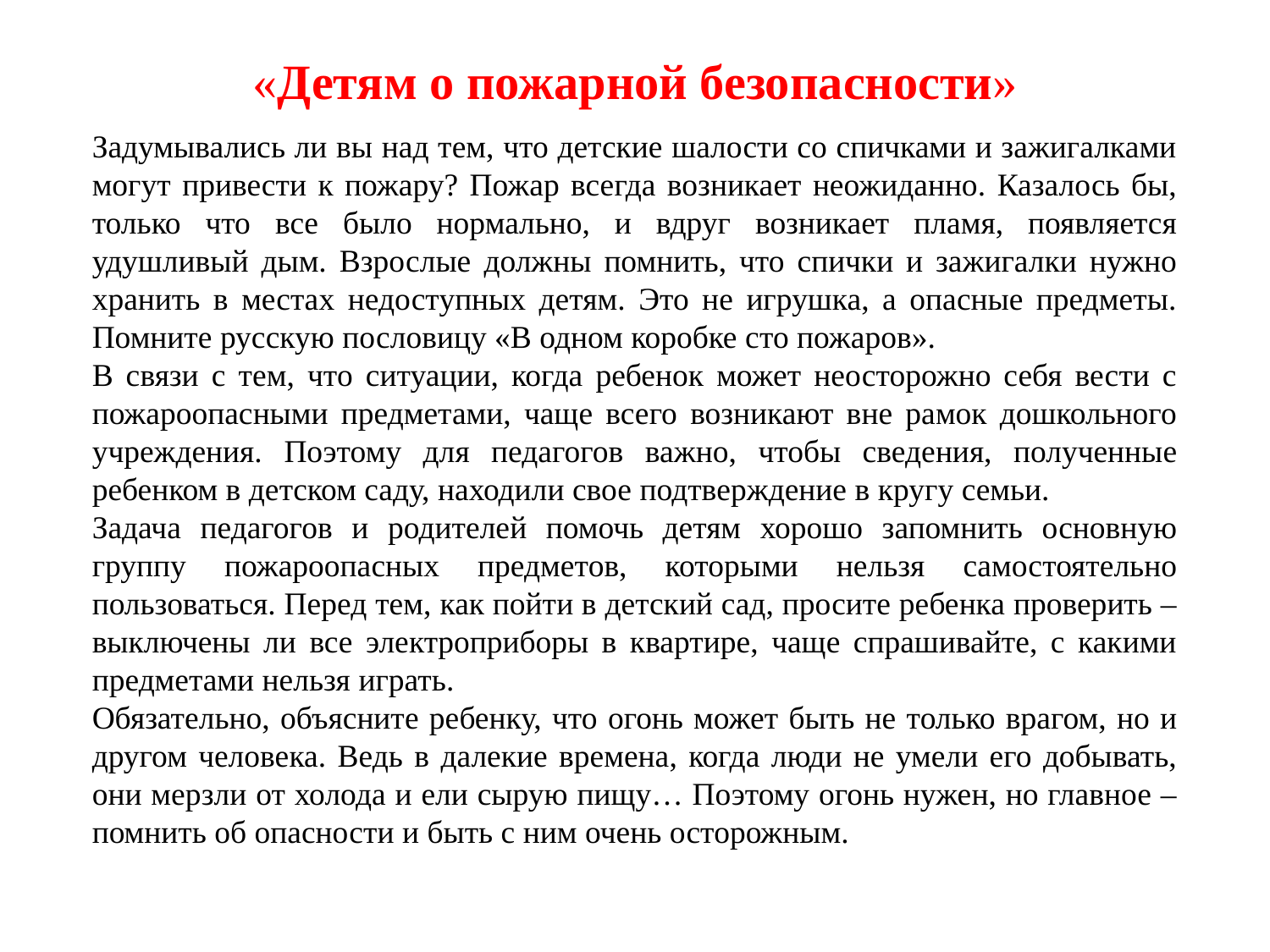

«Детям о пожарной безопасности»

Задумывались ли вы над тем, что детские шалости со спичками и зажигалками могут привести к пожару? Пожар всегда возникает неожиданно. Казалось бы, только что все было нормально, и вдруг возникает пламя, появляется удушливый дым. Взрослые должны помнить, что спички и зажигалки нужно хранить в местах недоступных детям. Это не игрушка, а опасные предметы. Помните русскую пословицу «В одном коробке сто пожаров».
В связи с тем, что ситуации, когда ребенок может неосторожно себя вести с пожароопасными предметами, чаще всего возникают вне рамок дошкольного учреждения. Поэтому для педагогов важно, чтобы сведения, полученные ребенком в детском саду, находили свое подтверждение в кругу семьи.
Задача педагогов и родителей помочь детям хорошо запомнить основную группу пожароопасных предметов, которыми нельзя самостоятельно пользоваться. Перед тем, как пойти в детский сад, просите ребенка проверить – выключены ли все электроприборы в квартире, чаще спрашивайте, с какими предметами нельзя играть.
Обязательно, объясните ребенку, что огонь может быть не только врагом, но и другом человека. Ведь в далекие времена, когда люди не умели его добывать, они мерзли от холода и ели сырую пищу… Поэтому огонь нужен, но главное – помнить об опасности и быть с ним очень осторожным.